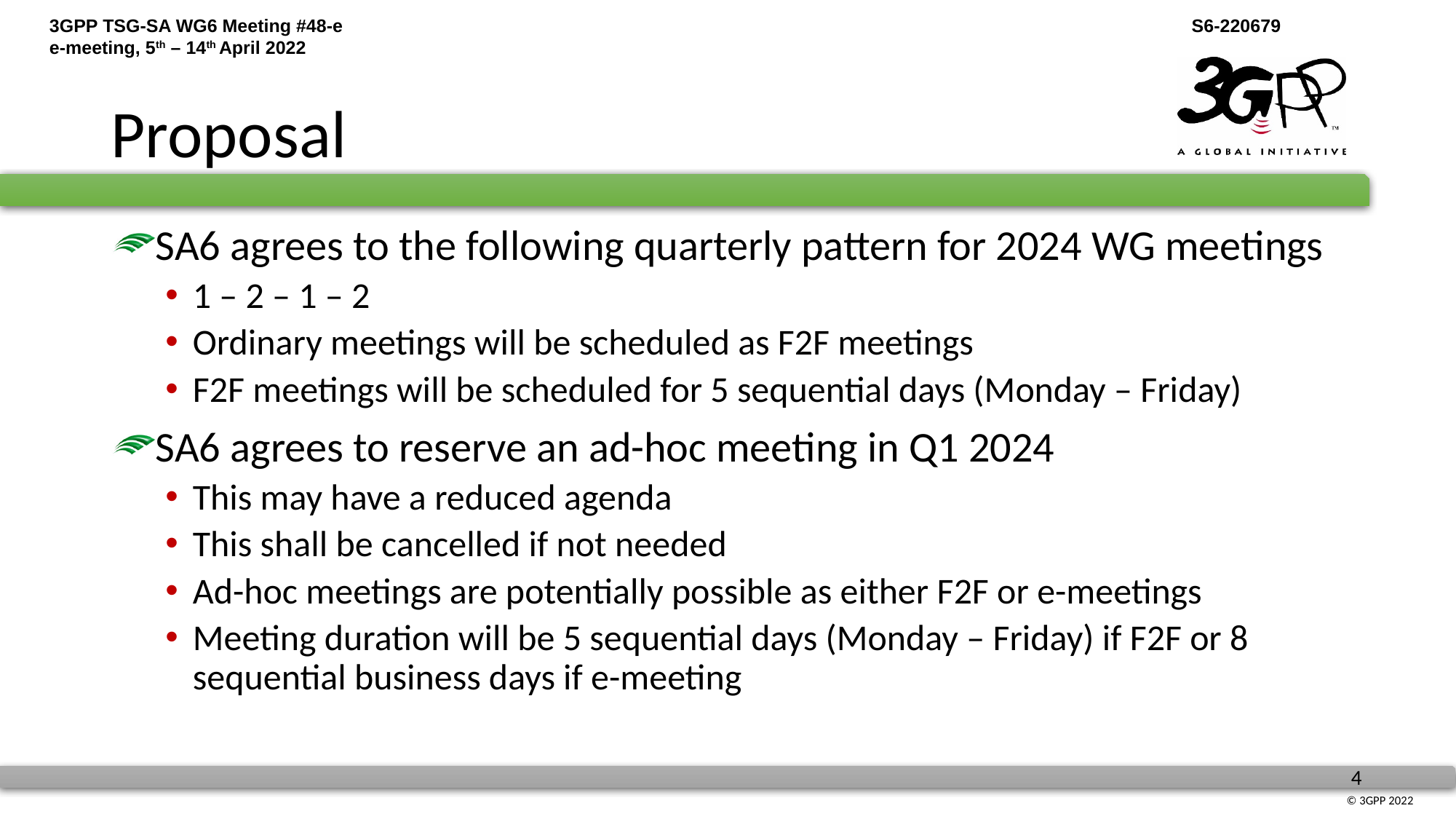

# Proposal
SA6 agrees to the following quarterly pattern for 2024 WG meetings
1 – 2 – 1 – 2
Ordinary meetings will be scheduled as F2F meetings
F2F meetings will be scheduled for 5 sequential days (Monday – Friday)
SA6 agrees to reserve an ad-hoc meeting in Q1 2024
This may have a reduced agenda
This shall be cancelled if not needed
Ad-hoc meetings are potentially possible as either F2F or e-meetings
Meeting duration will be 5 sequential days (Monday – Friday) if F2F or 8 sequential business days if e-meeting